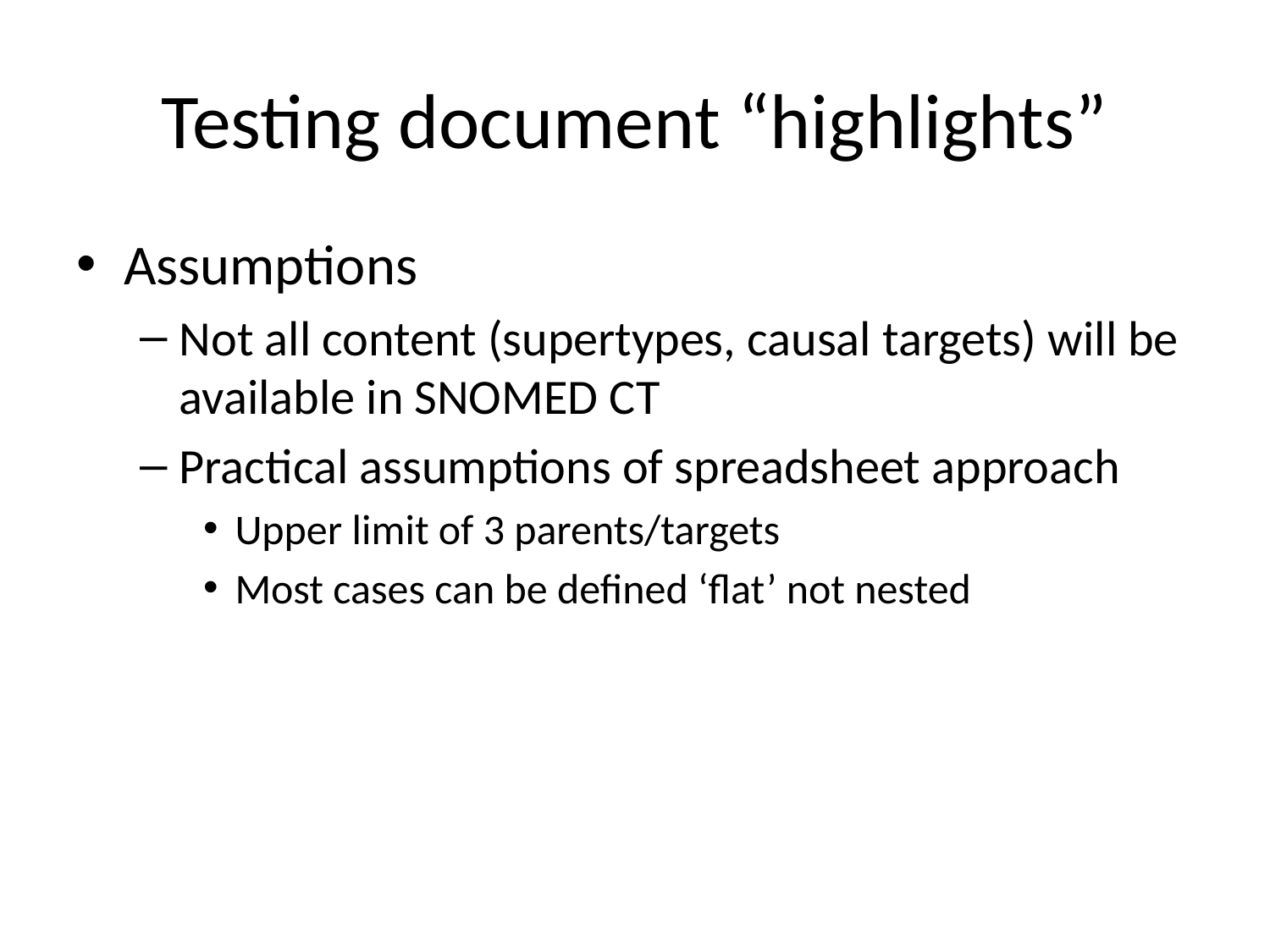

# Testing document “highlights”
Assumptions
Not all content (supertypes, causal targets) will be available in SNOMED CT
Practical assumptions of spreadsheet approach
Upper limit of 3 parents/targets
Most cases can be defined ‘flat’ not nested